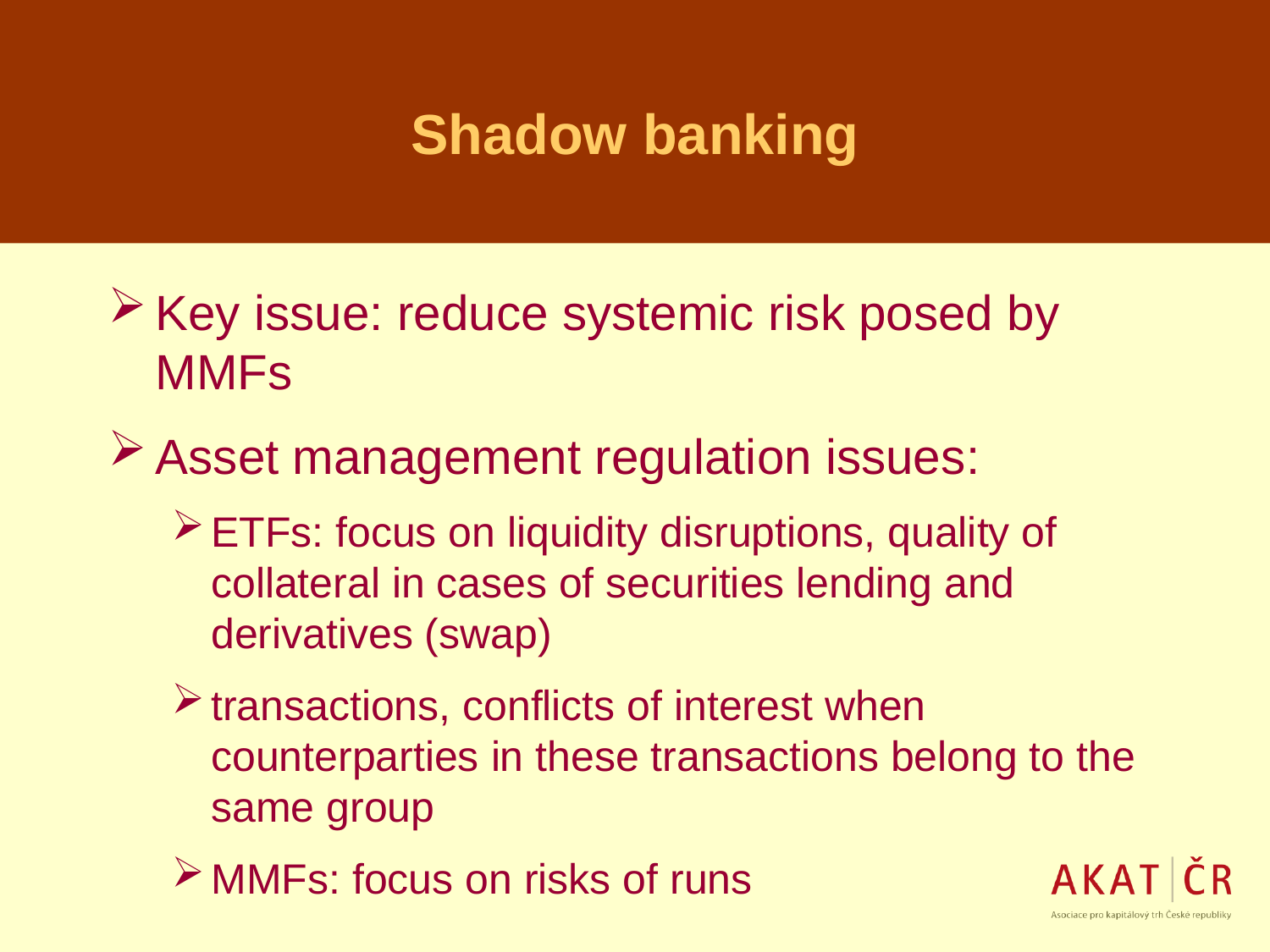

# Shadow banking
Key issue: reduce systemic risk posed by MMFs
Asset management regulation issues:
ETFs: focus on liquidity disruptions, quality of collateral in cases of securities lending and derivatives (swap)
transactions, conflicts of interest when counterparties in these transactions belong to the same group
MMFs: focus on risks of runs